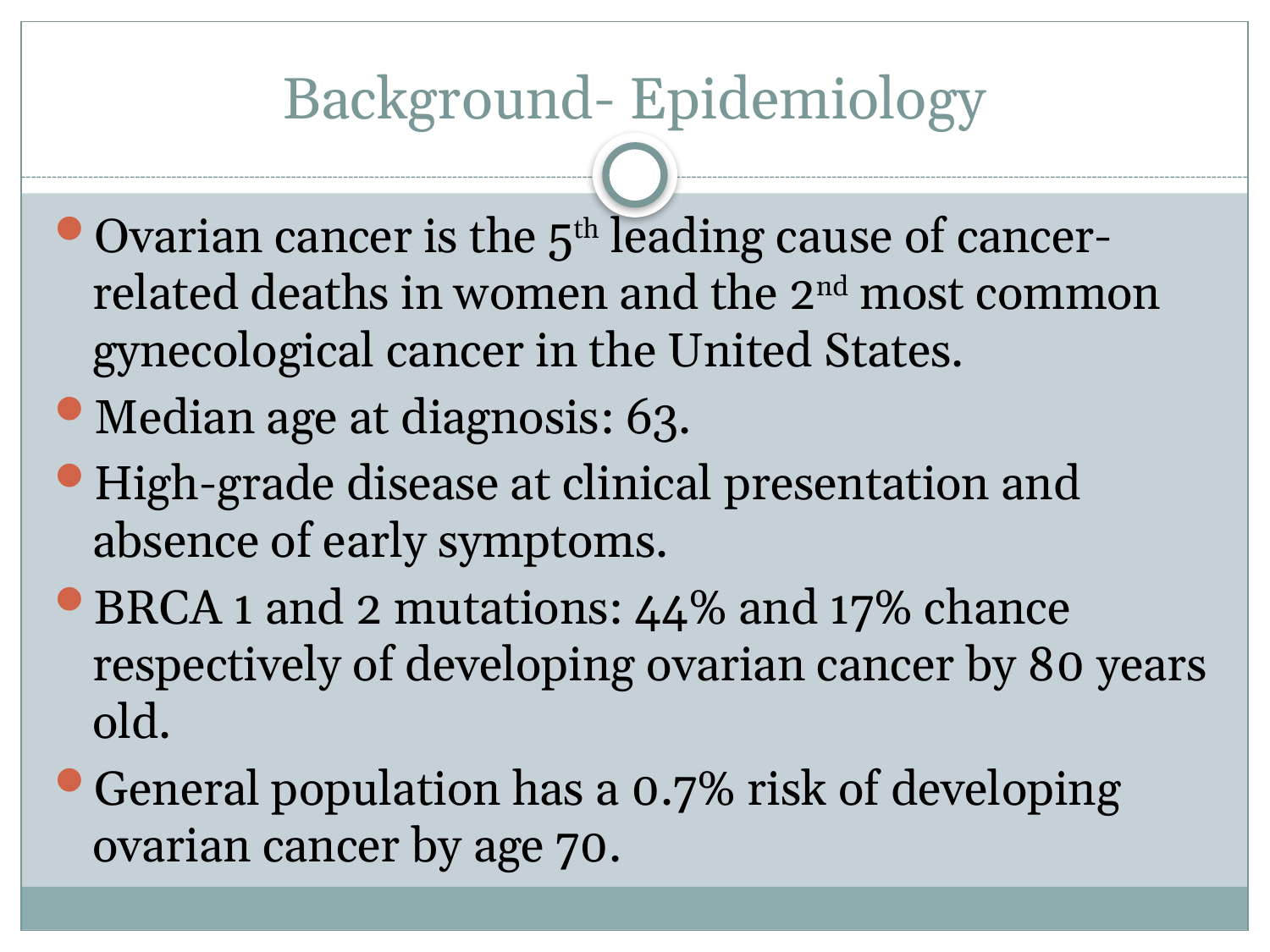

# Background- Epidemiology
Ovarian cancer is the 5th leading cause of cancer-related deaths in women and the 2nd most common gynecological cancer in the United States.
Median age at diagnosis: 63.
High-grade disease at clinical presentation and absence of early symptoms.
BRCA 1 and 2 mutations: 44% and 17% chance respectively of developing ovarian cancer by 80 years old.
General population has a 0.7% risk of developing ovarian cancer by age 70.